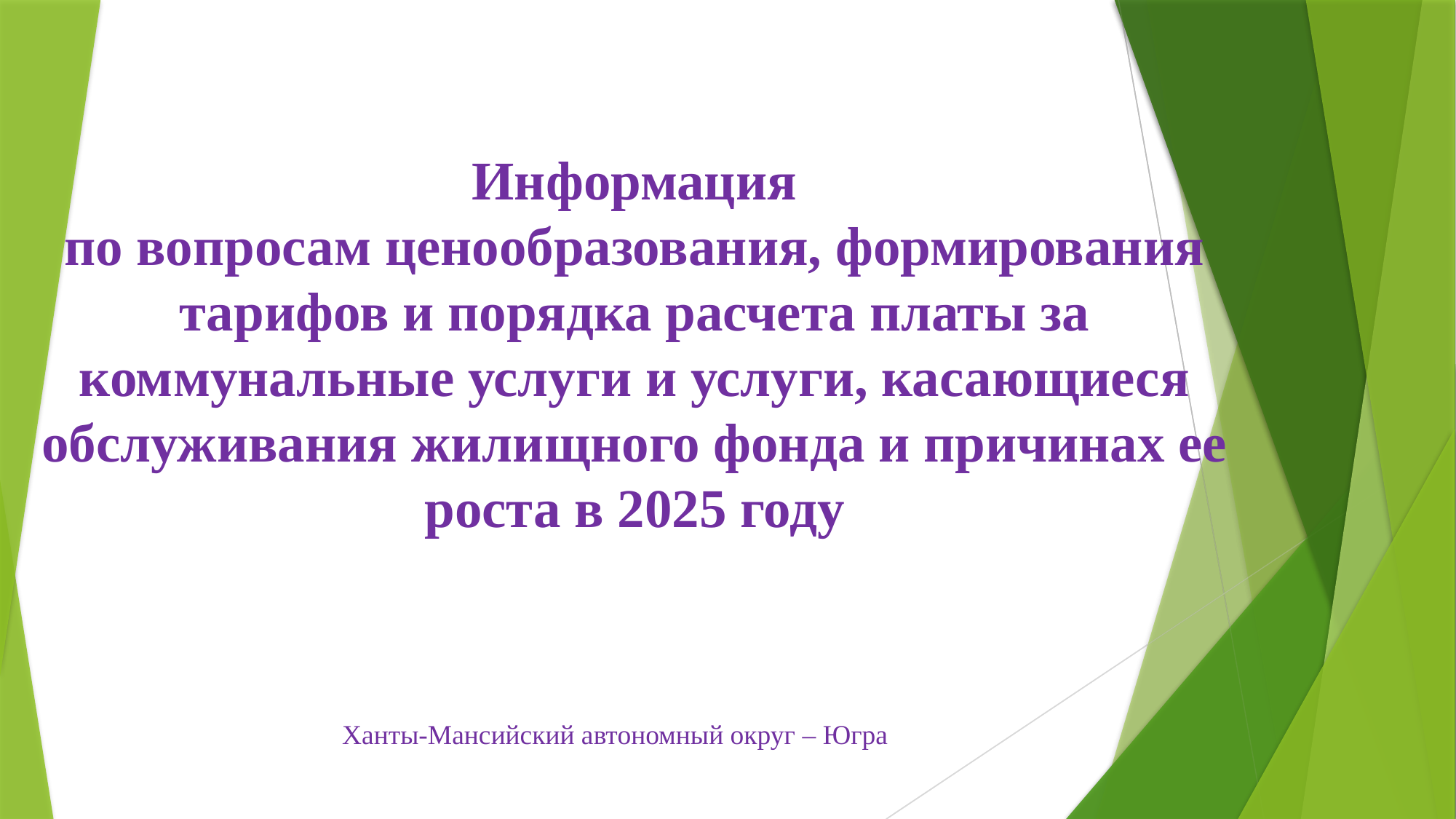

# Информация по вопросам ценообразования, формирования тарифов и порядка расчета платы за коммунальные услуги и услуги, касающиеся обслуживания жилищного фонда и причинах ее роста в 2025 году
Ханты-Мансийский автономный округ – Югра